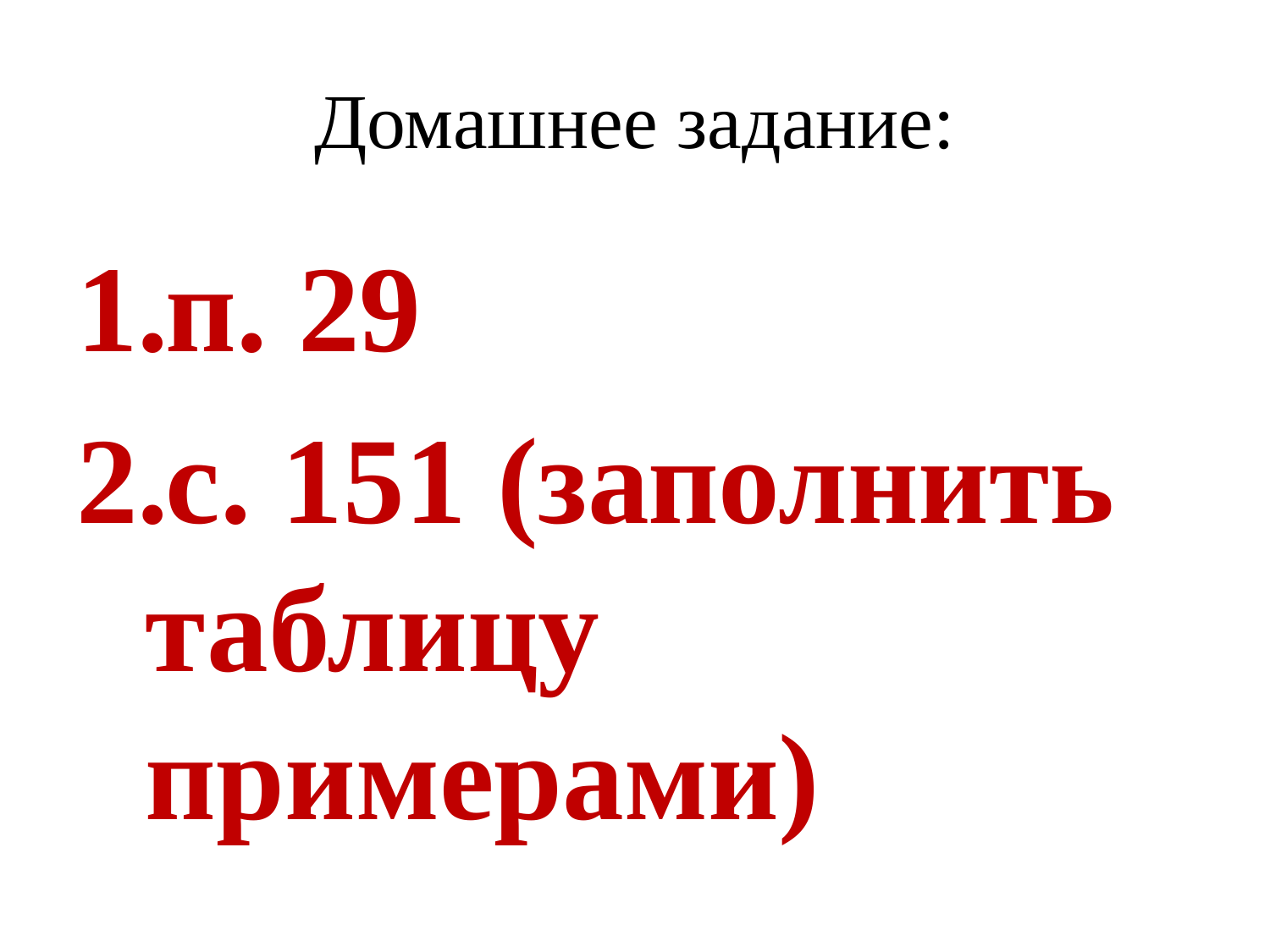

# Домашнее задание:
п. 29
с. 151 (заполнить таблицу примерами)